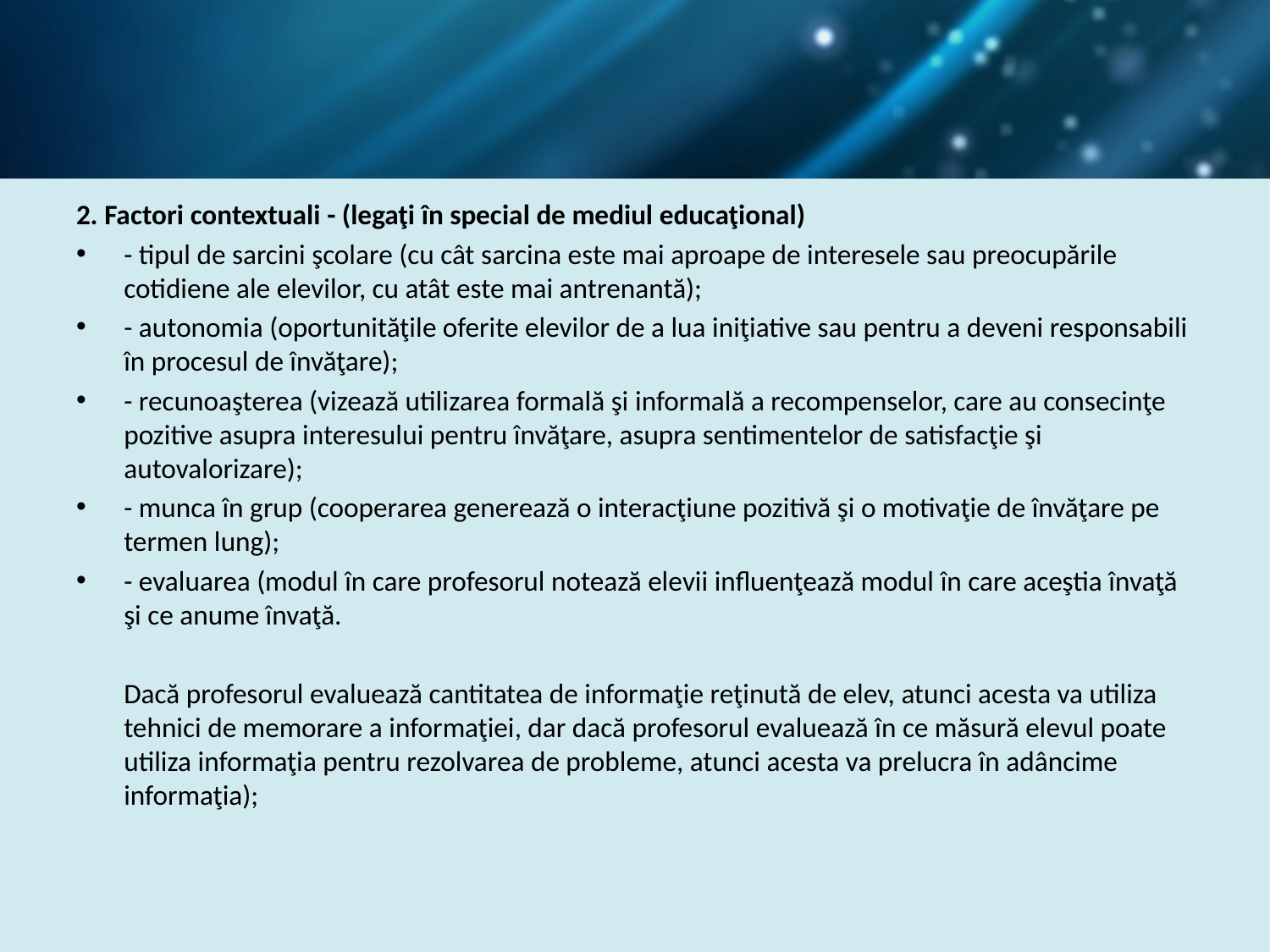

#
2. Factori contextuali - (legaţi în special de mediul educaţional)
- tipul de sarcini şcolare (cu cât sarcina este mai aproape de interesele sau preocupările cotidiene ale elevilor, cu atât este mai antrenantă);
- autonomia (oportunităţile oferite elevilor de a lua iniţiative sau pentru a deveni responsabili în procesul de învăţare);
- recunoaşterea (vizează utilizarea formală şi informală a recompenselor, care au consecinţe pozitive asupra interesului pentru învăţare, asupra sentimentelor de satisfacţie şi autovalorizare);
- munca în grup (cooperarea generează o interacţiune pozitivă şi o motivaţie de învăţare pe termen lung);
- evaluarea (modul în care profesorul notează elevii influenţează modul în care aceştia învaţă şi ce anume învaţă.

	Dacă profesorul evaluează cantitatea de informaţie reţinută de elev, atunci acesta va utiliza tehnici de memorare a informaţiei, dar dacă profesorul evaluează în ce măsură elevul poate utiliza informaţia pentru rezolvarea de probleme, atunci acesta va prelucra în adâncime informaţia);